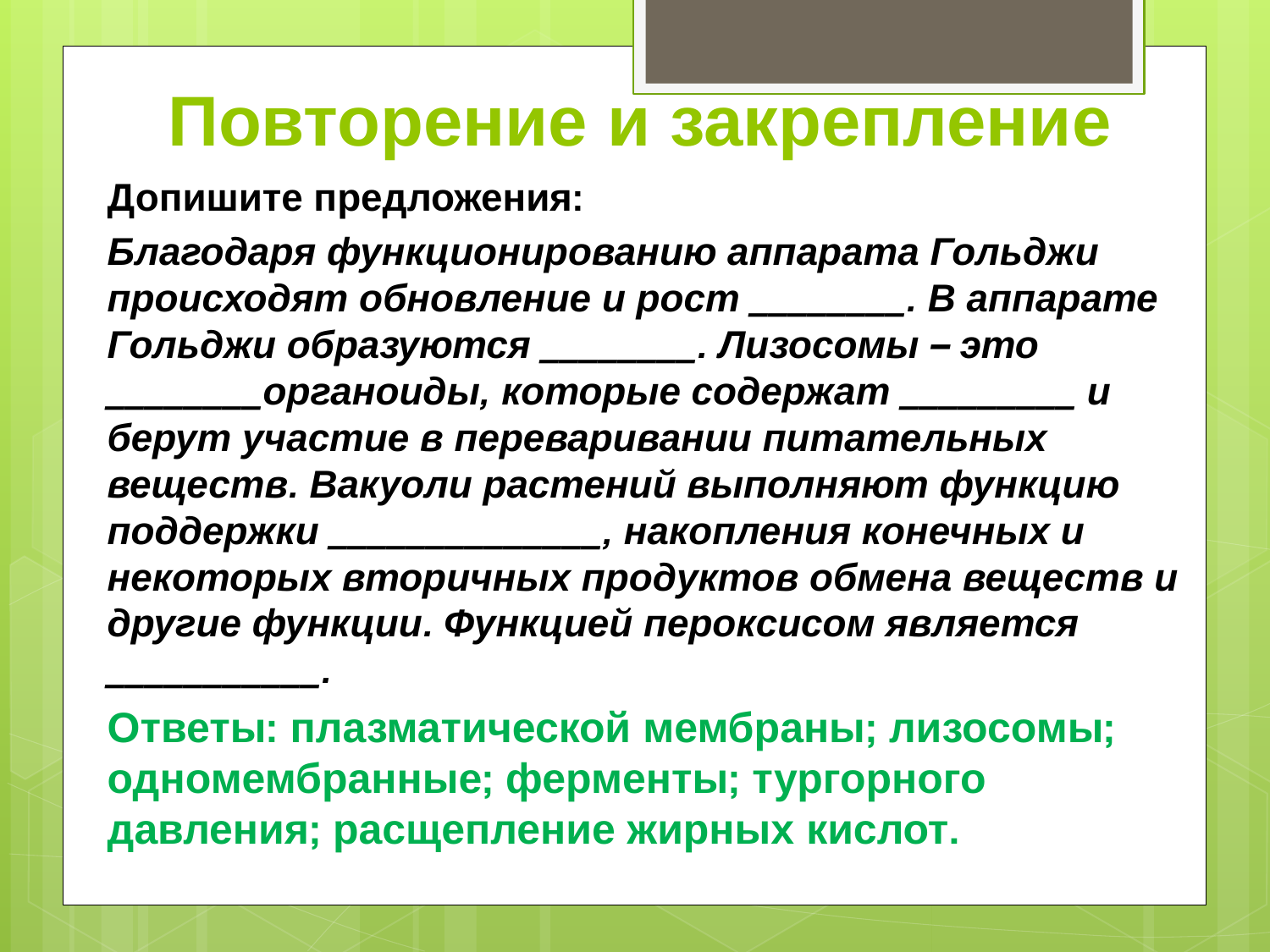

# Повторение и закрепление
Допишите предложения:
Благодаря функционированию аппарата Гольджи происходят обновление и рост ________. В аппарате Гольджи образуются ________. Лизосомы – это ________органоиды, которые содержат _________ и берут участие в переваривании питательных веществ. Вакуоли растений выполняют функцию поддержки ______________, накопления конечных и некоторых вторичных продуктов обмена веществ и другие функции. Функцией пероксисом является ___________.
Ответы: плазматической мембраны; лизосомы; одномембранные; ферменты; тургорного давления; расщепление жирных кислот.